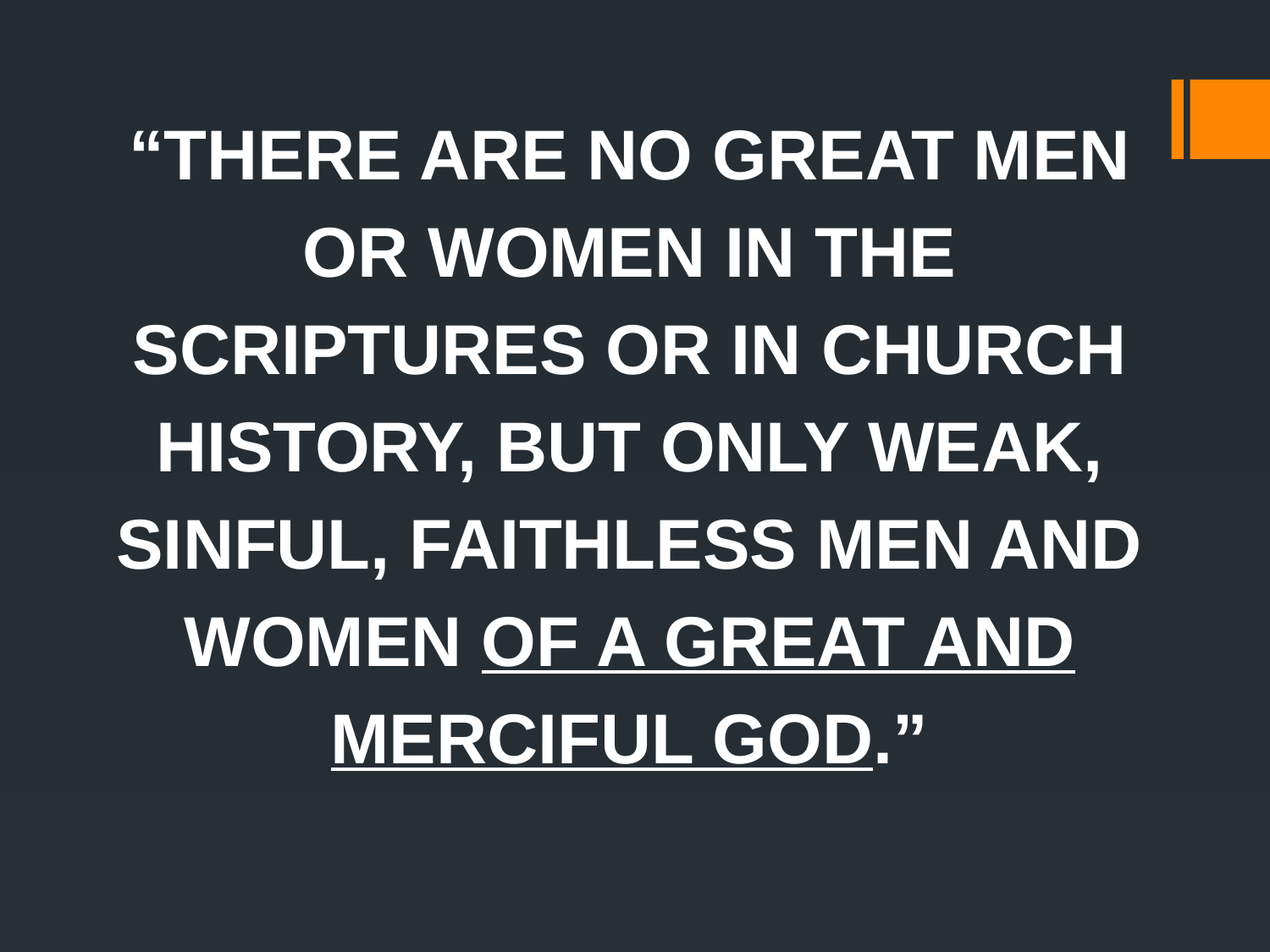

“THERE ARE NO GREAT MEN OR WOMEN IN THE SCRIPTURES OR IN CHURCH HISTORY, BUT ONLY WEAK, SINFUL, FAITHLESS MEN AND WOMEN OF A GREAT AND MERCIFUL GOD.”